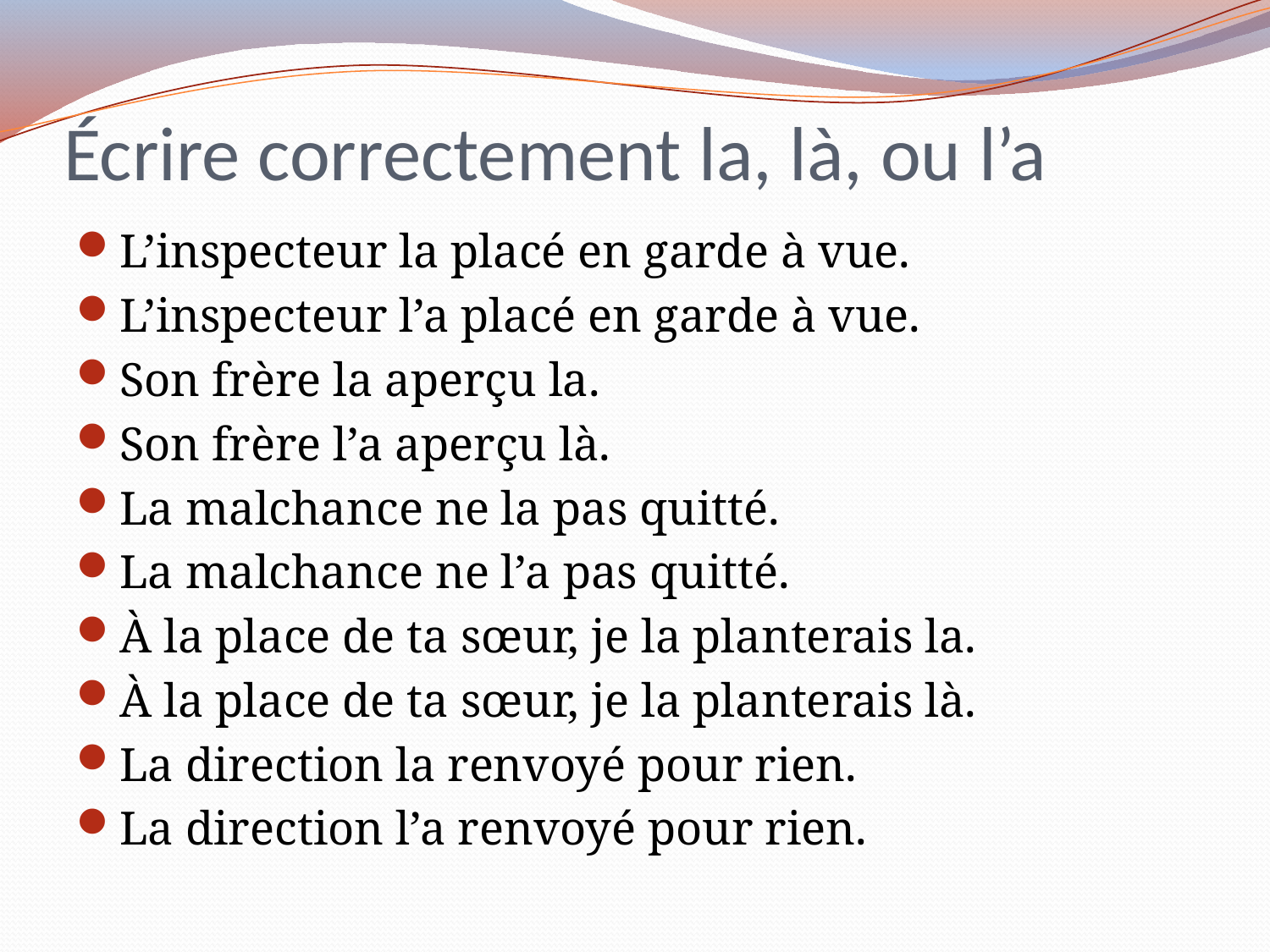

# Écrire correctement la, là, ou l’a
L’inspecteur la placé en garde à vue.
L’inspecteur l’a placé en garde à vue.
Son frère la aperçu la.
Son frère l’a aperçu là.
La malchance ne la pas quitté.
La malchance ne l’a pas quitté.
À la place de ta sœur, je la planterais la.
À la place de ta sœur, je la planterais là.
La direction la renvoyé pour rien.
La direction l’a renvoyé pour rien.